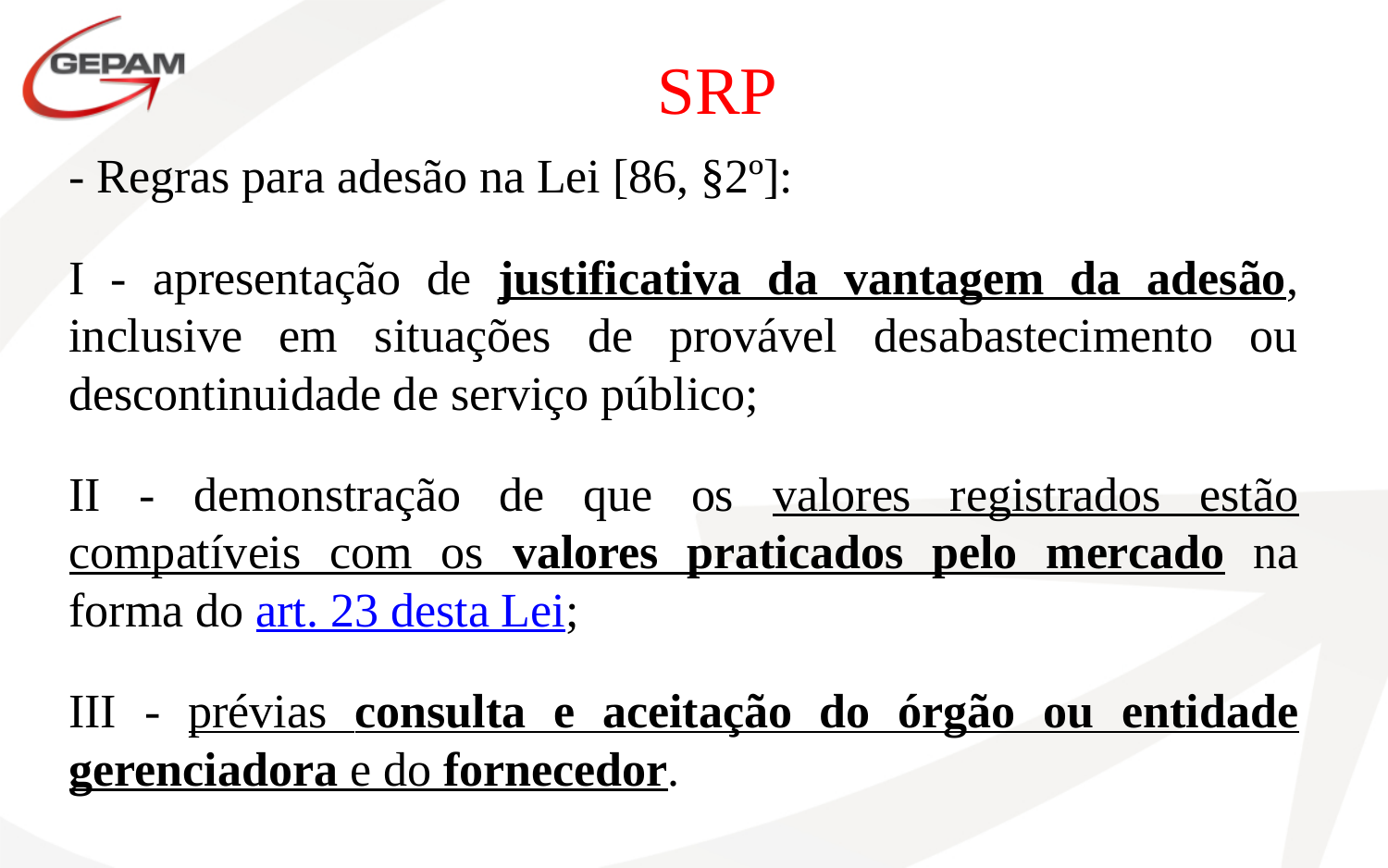

SRP

- Regras para adesão na Lei [86, §2º]:
I - apresentação de justificativa da vantagem da adesão, inclusive em situações de provável desabastecimento ou descontinuidade de serviço público;
II - demonstração de que os valores registrados estão compatíveis com os valores praticados pelo mercado na forma do art. 23 desta Lei;
III - prévias consulta e aceitação do órgão ou entidade gerenciadora e do fornecedor.